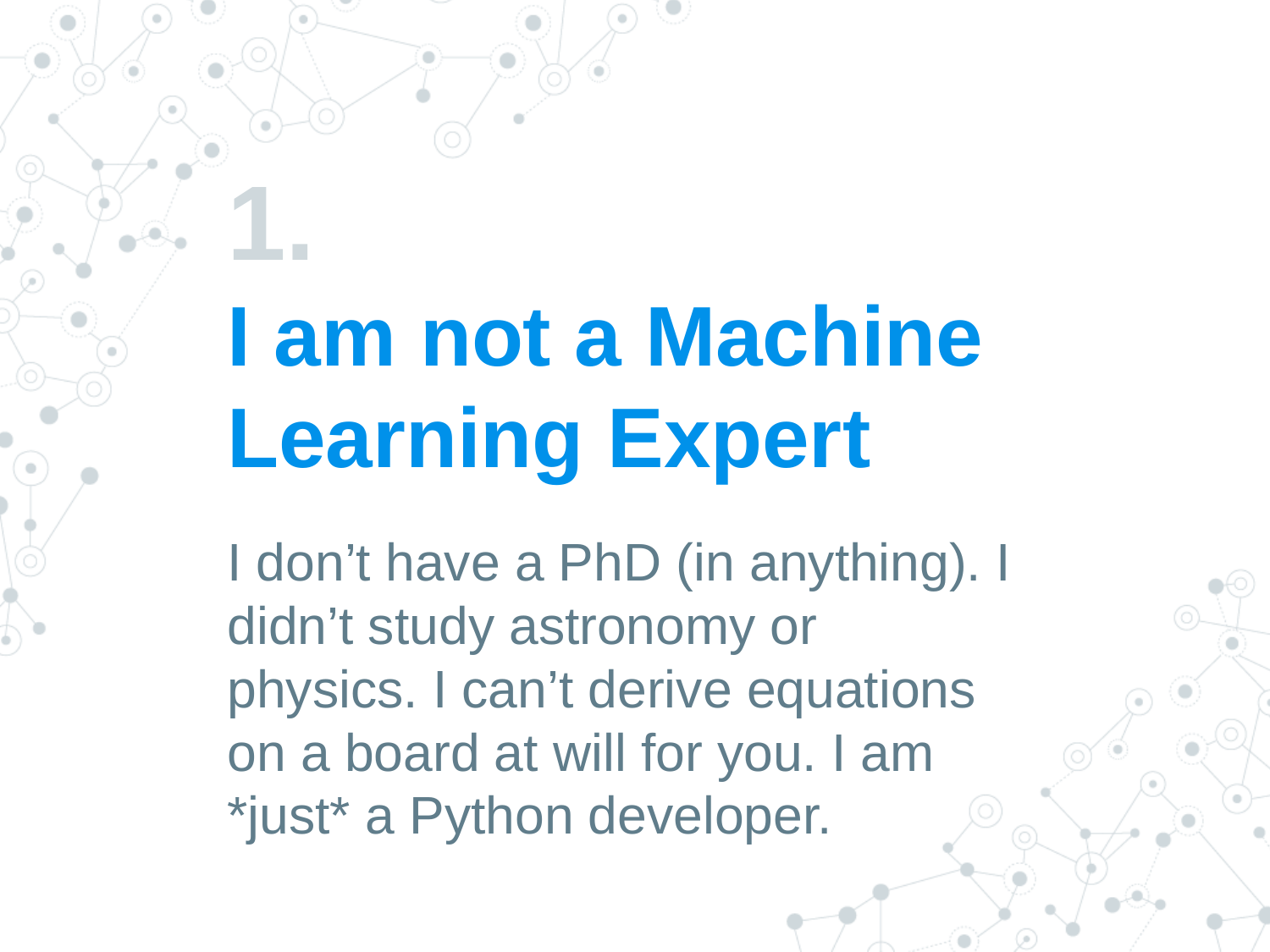

# 1.
I am not a Machine Learning Expert
I don’t have a PhD (in anything). I didn’t study astronomy or physics. I can’t derive equations on a board at will for you. I am *just* a Python developer.